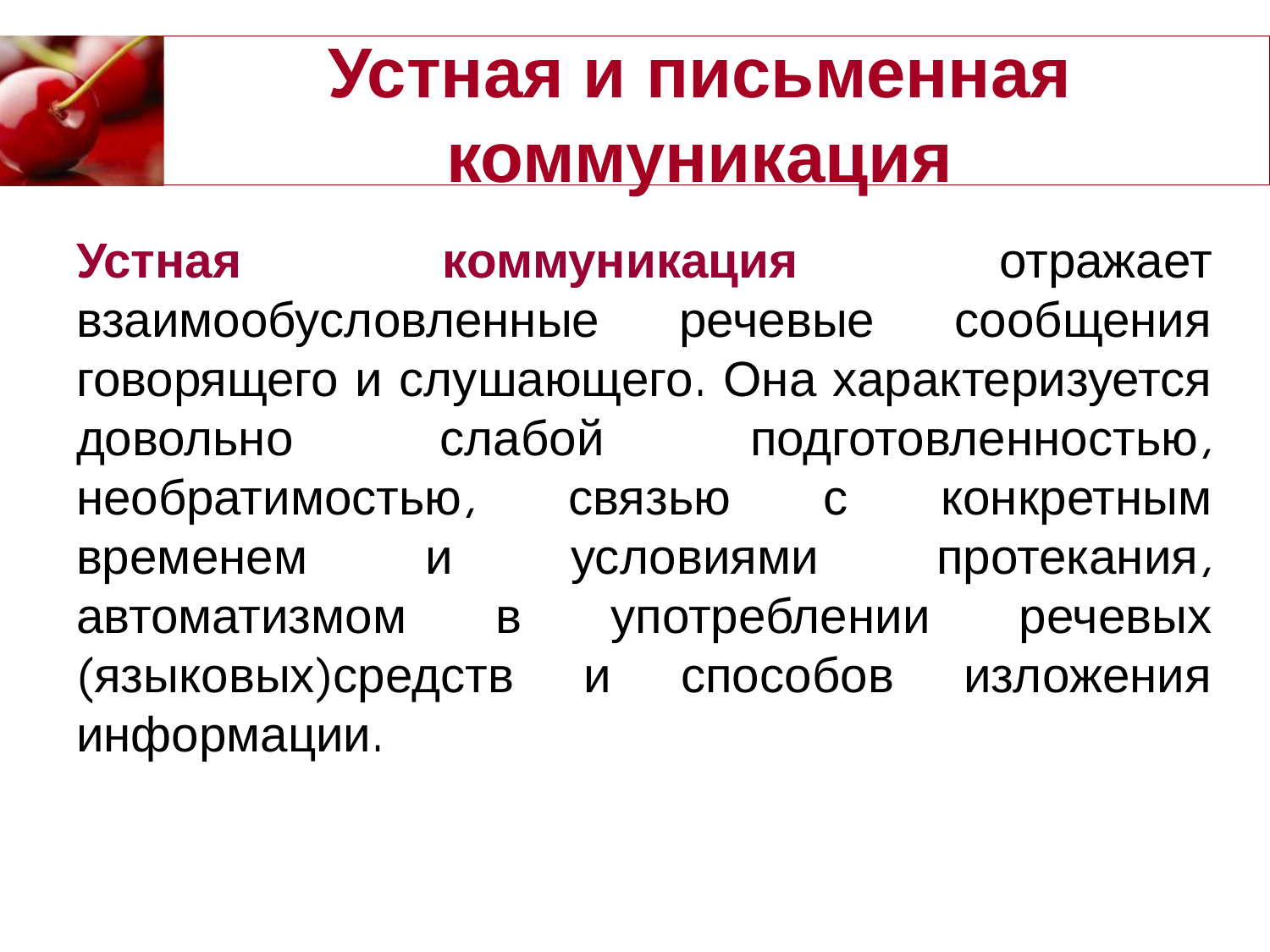

# Устная и письменная коммуникация
Устная коммуникация отражает взаимообусловленные речевые сообщения говорящего и слушающего. Она характеризуется довольно слабой подготовленностью, необратимостью, связью с конкретным временем и условиями протекания, автоматизмом в употреблении речевых (языковых)средств и способов изложения информации.